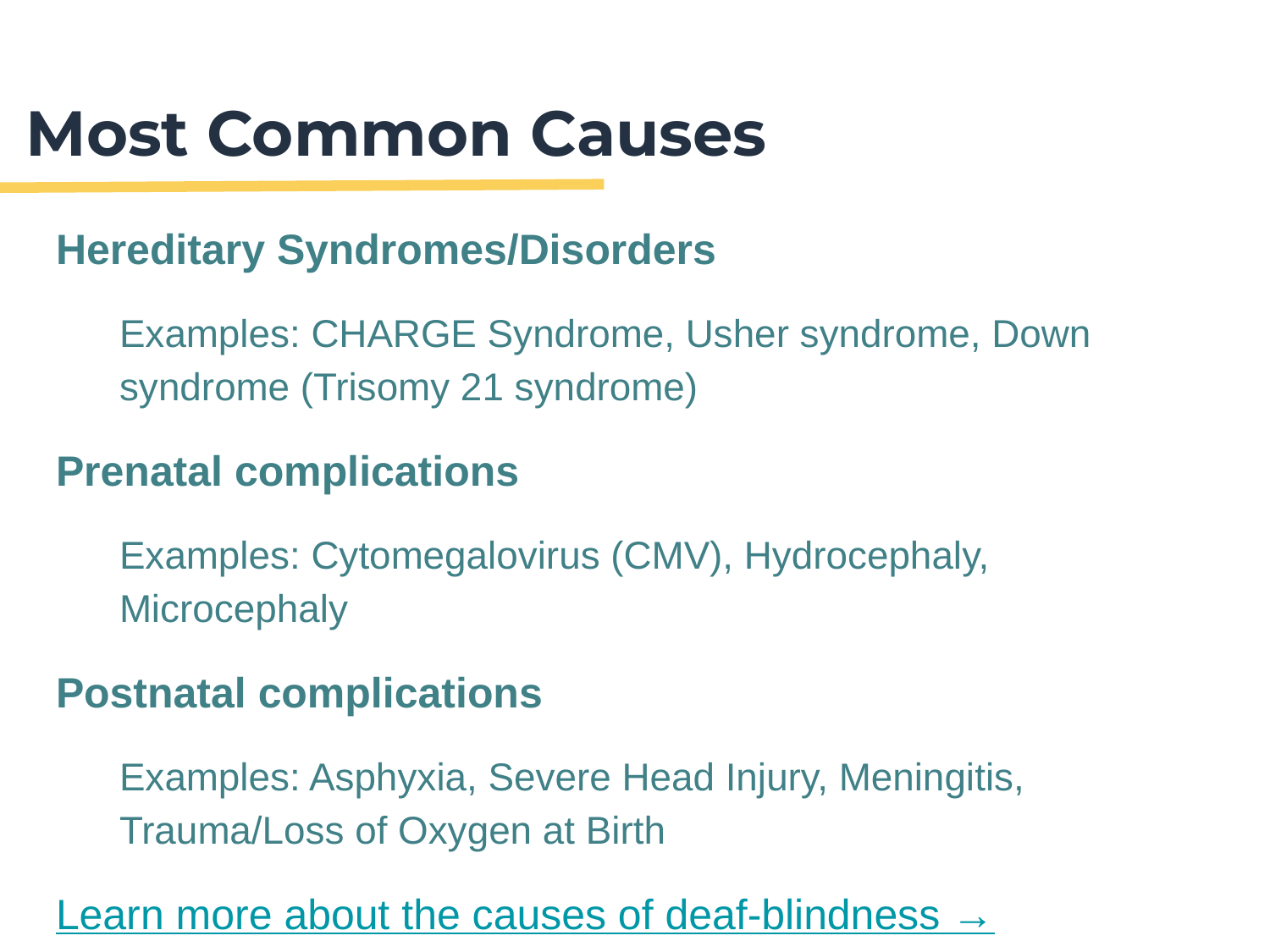

# Most Common Causes
Hereditary Syndromes/Disorders
Examples: CHARGE Syndrome, Usher syndrome, Down syndrome (Trisomy 21 syndrome)
Prenatal complications
Examples: Cytomegalovirus (CMV), Hydrocephaly, Microcephaly
Postnatal complications
Examples: Asphyxia, Severe Head Injury, Meningitis, Trauma/Loss of Oxygen at Birth
Learn more about the causes of deaf-blindness →